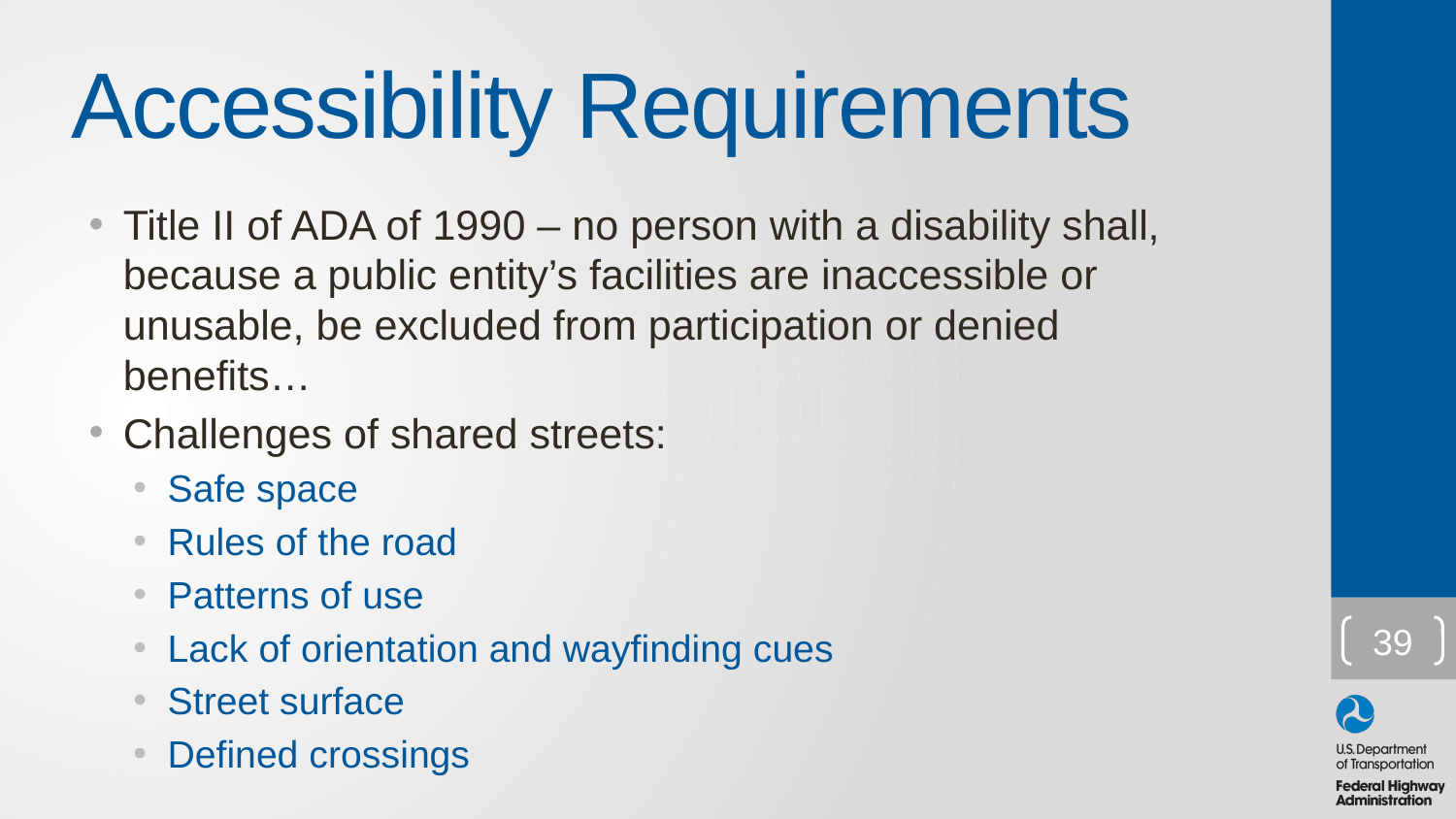

# Accessibility Requirements
Title II of ADA of 1990 – no person with a disability shall, because a public entity’s facilities are inaccessible or unusable, be excluded from participation or denied benefits…
Challenges of shared streets:
Safe space
Rules of the road
Patterns of use
Lack of orientation and wayfinding cues
Street surface
Defined crossings

39